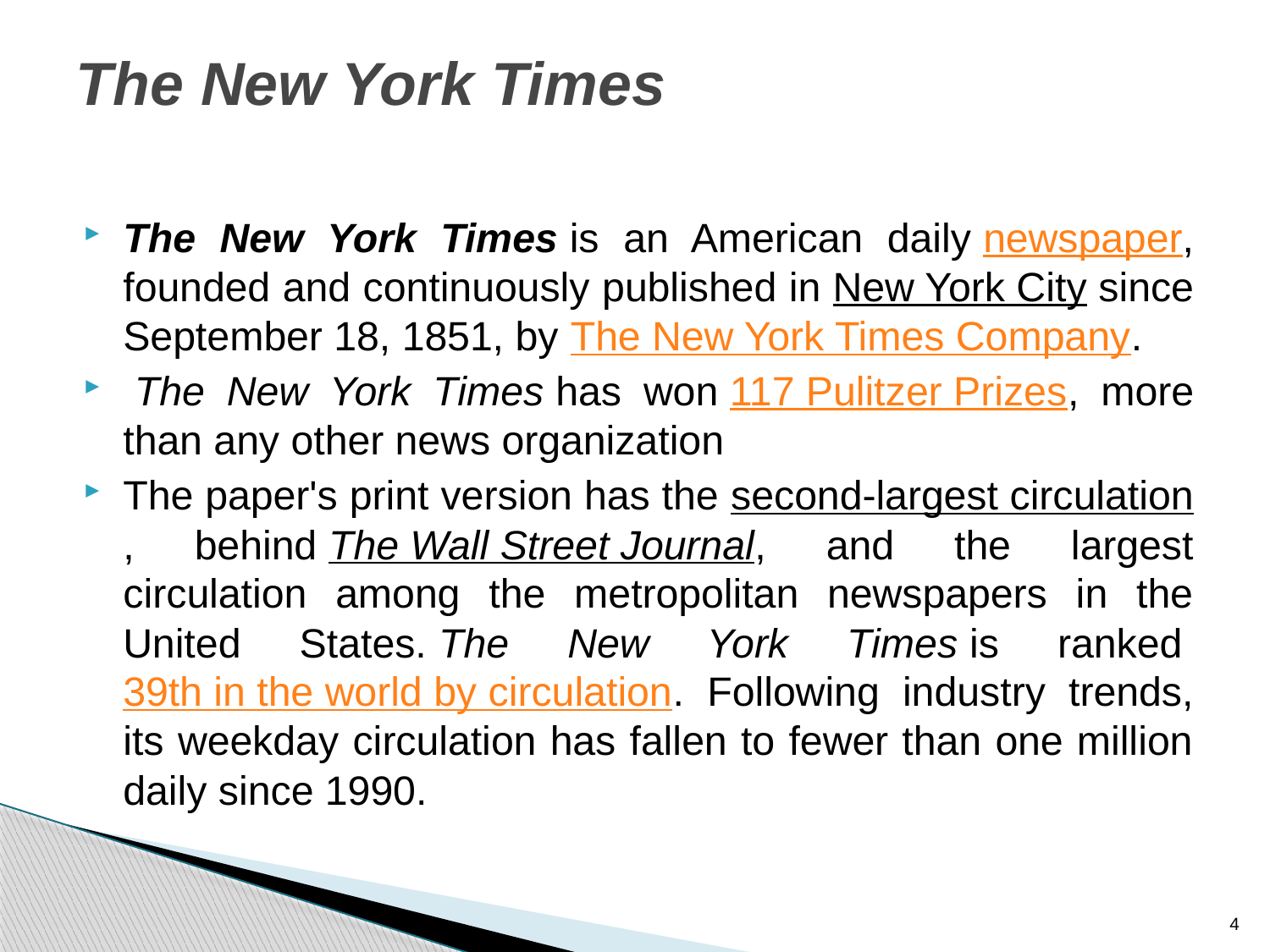

# The New York Times
The New York Times is an American daily newspaper, founded and continuously published in New York City since September 18, 1851, by The New York Times Company.
 The New York Times has won 117 Pulitzer Prizes, more than any other news organization
The paper's print version has the second-largest circulation, behind The Wall Street Journal, and the largest circulation among the metropolitan newspapers in the United States. The New York Times is ranked 39th in the world by circulation. Following industry trends, its weekday circulation has fallen to fewer than one million daily since 1990.
4